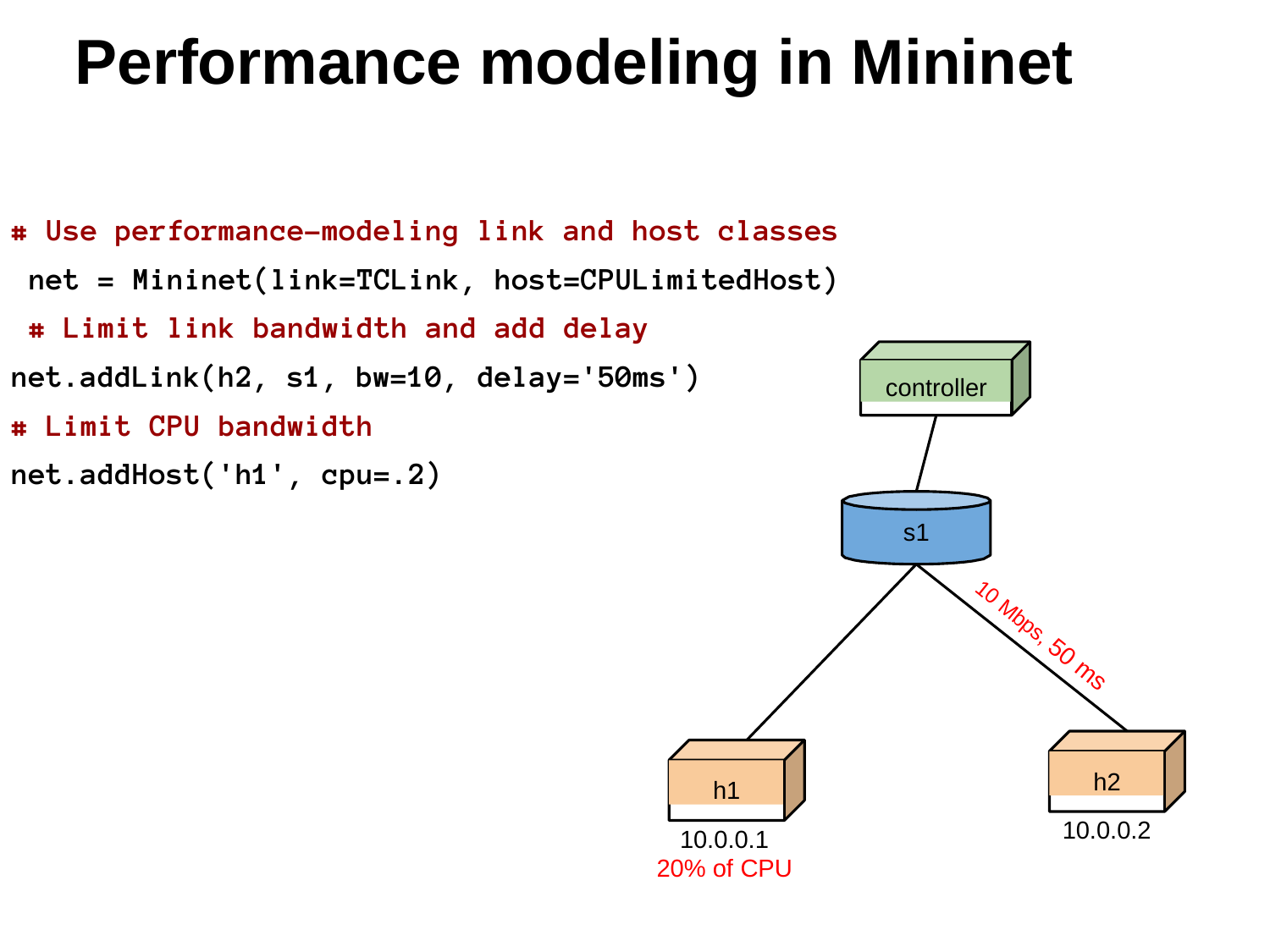

# Performance modeling in Mininet
# Use performance-modeling link and host classes  net = Mininet(link=TCLink, host=CPULimitedHost)  # Limit link bandwidth and add delay  net.addLink(h2, s1, bw=10, delay='50ms')
# Limit CPU bandwidth  net.addHost('h1', cpu=.2)

controller

s1

10 Mbps, 50 ms

h2

h1

10.0.0.2
10.0.0.1
20% of CPU